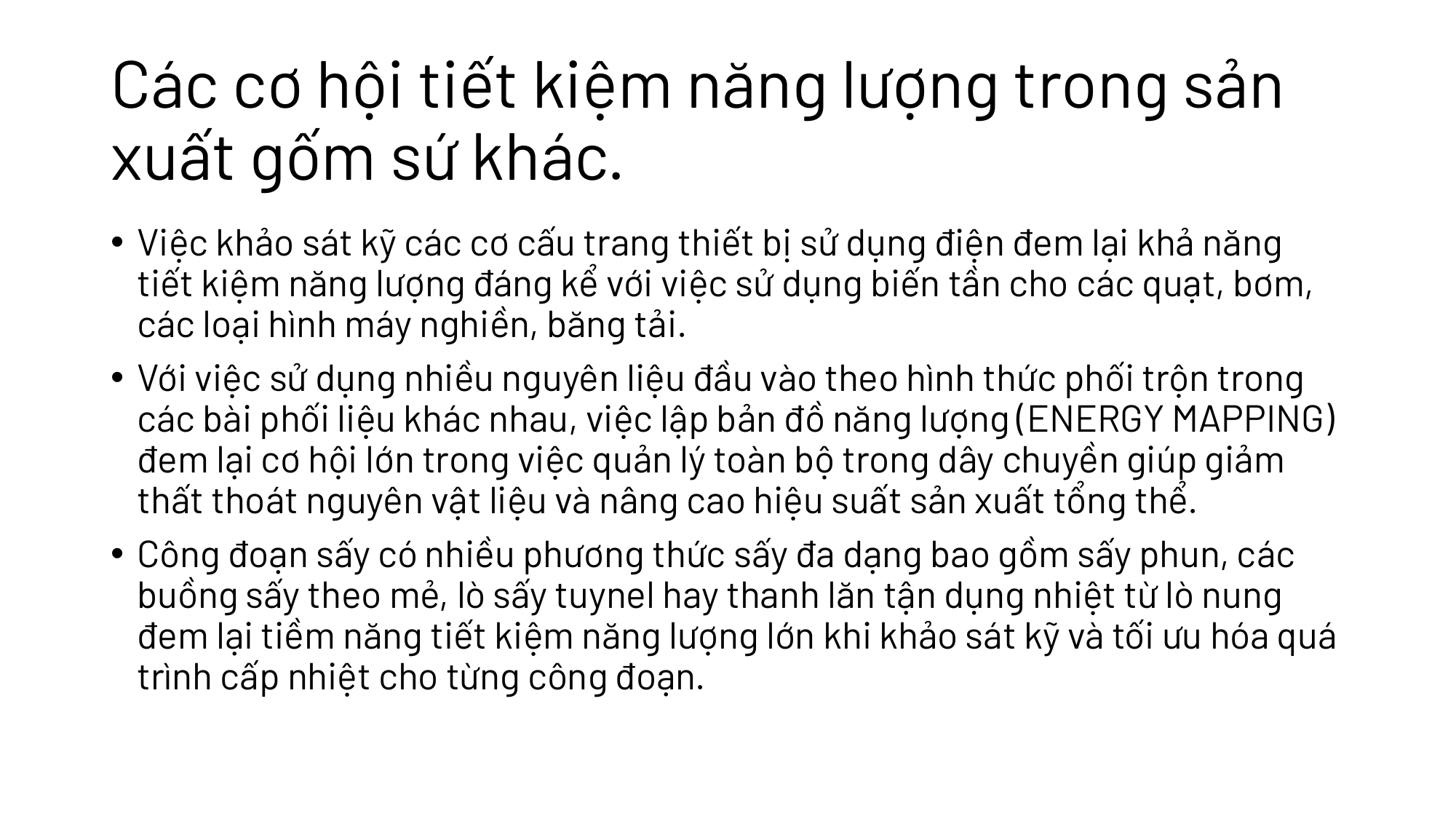

# Các cơ hội tiết kiệm năng lượng trong sản xuất gốm sứ khác.
Việc khảo sát kỹ các cơ cấu trang thiết bị sử dụng điện đem lại khả năng tiết kiệm năng lượng đáng kể với việc sử dụng biến tần cho các quạt, bơm, các loại hình máy nghiền, băng tải.
Với việc sử dụng nhiều nguyên liệu đầu vào theo hình thức phối trộn trong các bài phối liệu khác nhau, việc lập bản đồ năng lượng (ENERGY MAPPING) đem lại cơ hội lớn trong việc quản lý toàn bộ trong dây chuyền giúp giảm thất thoát nguyên vật liệu và nâng cao hiệu suất sản xuất tổng thể.
Công đoạn sấy có nhiều phương thức sấy đa dạng bao gồm sấy phun, các buồng sấy theo mẻ, lò sấy tuynel hay thanh lăn tận dụng nhiệt từ lò nung đem lại tiềm năng tiết kiệm năng lượng lớn khi khảo sát kỹ và tối ưu hóa quá trình cấp nhiệt cho từng công đoạn.